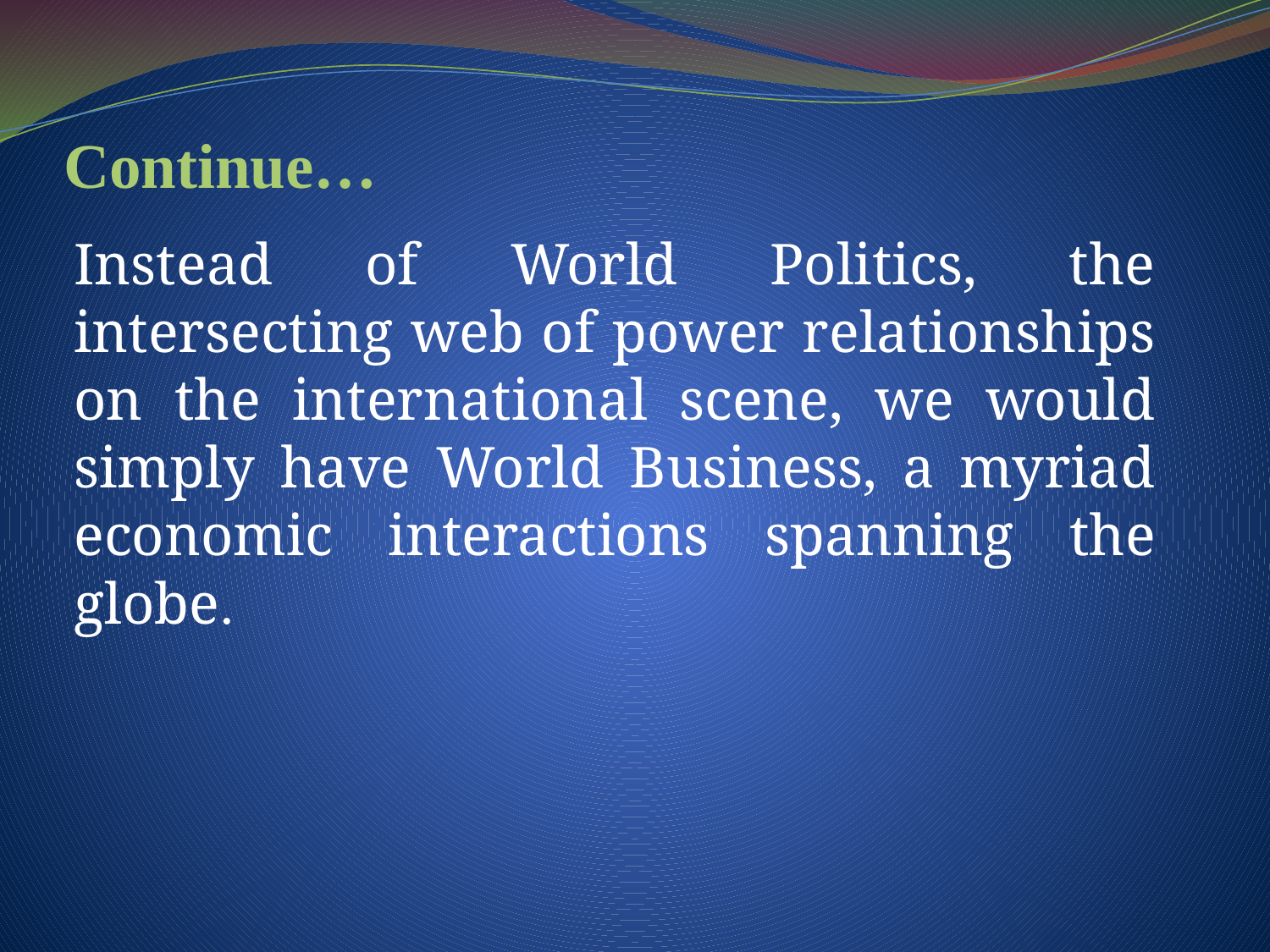

# Continue…
Instead of World Politics, the intersecting web of power relationships on the international scene, we would simply have World Business, a myriad economic interactions spanning the globe.